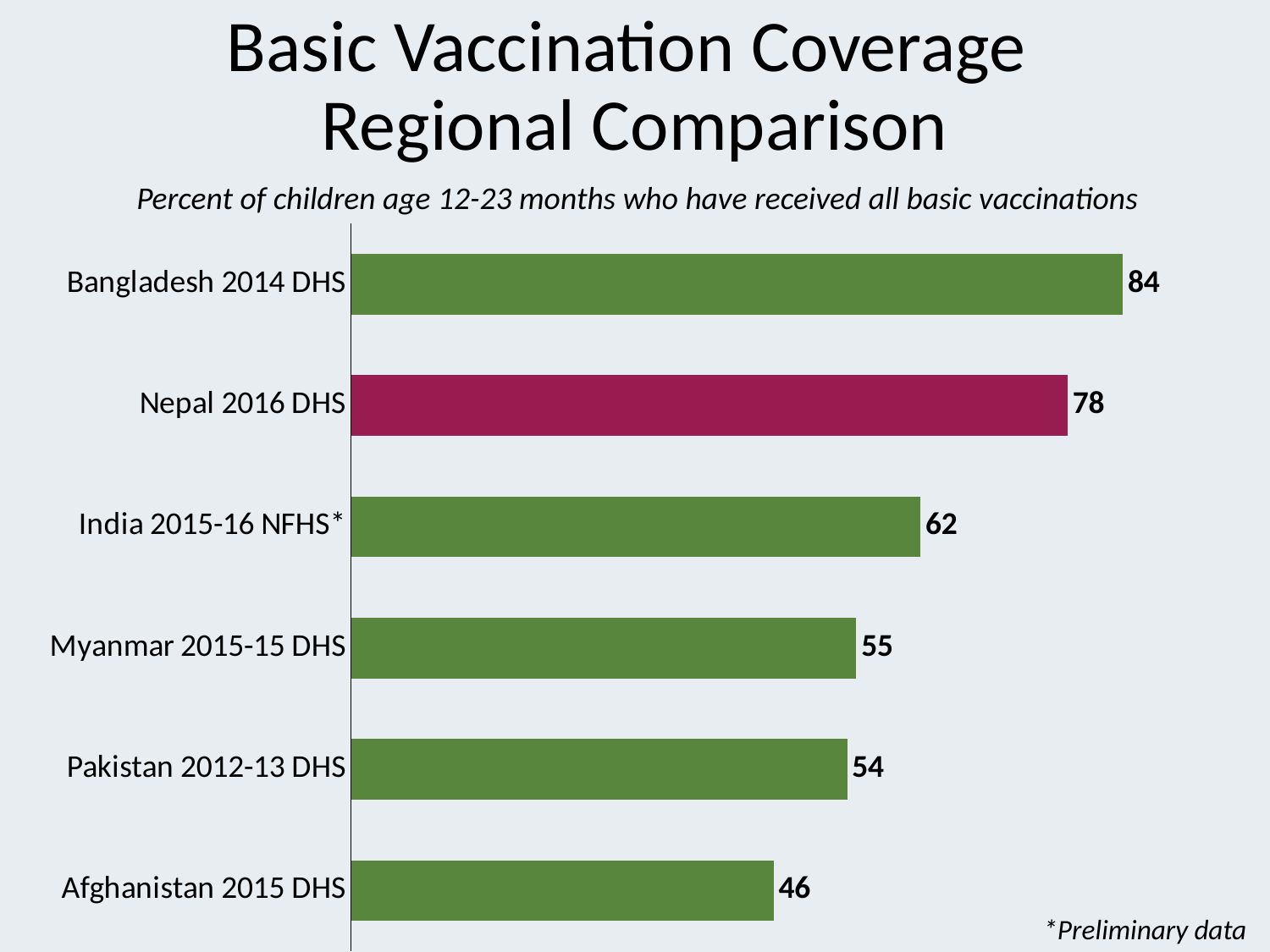

# Basic Vaccination Coverage Regional Comparison
Percent of children age 12-23 months who have received all basic vaccinations

### Chart

| Category | Series 1 |
|---|---|
| Afghanistan 2015 DHS | 46.0 |
| Pakistan 2012-13 DHS | 54.0 |
| Myanmar 2015-15 DHS | 55.0 |
| India 2015-16 NFHS* | 62.0 |
| Nepal 2016 DHS | 78.0 |
| Bangladesh 2014 DHS | 84.0 |
*Preliminary data